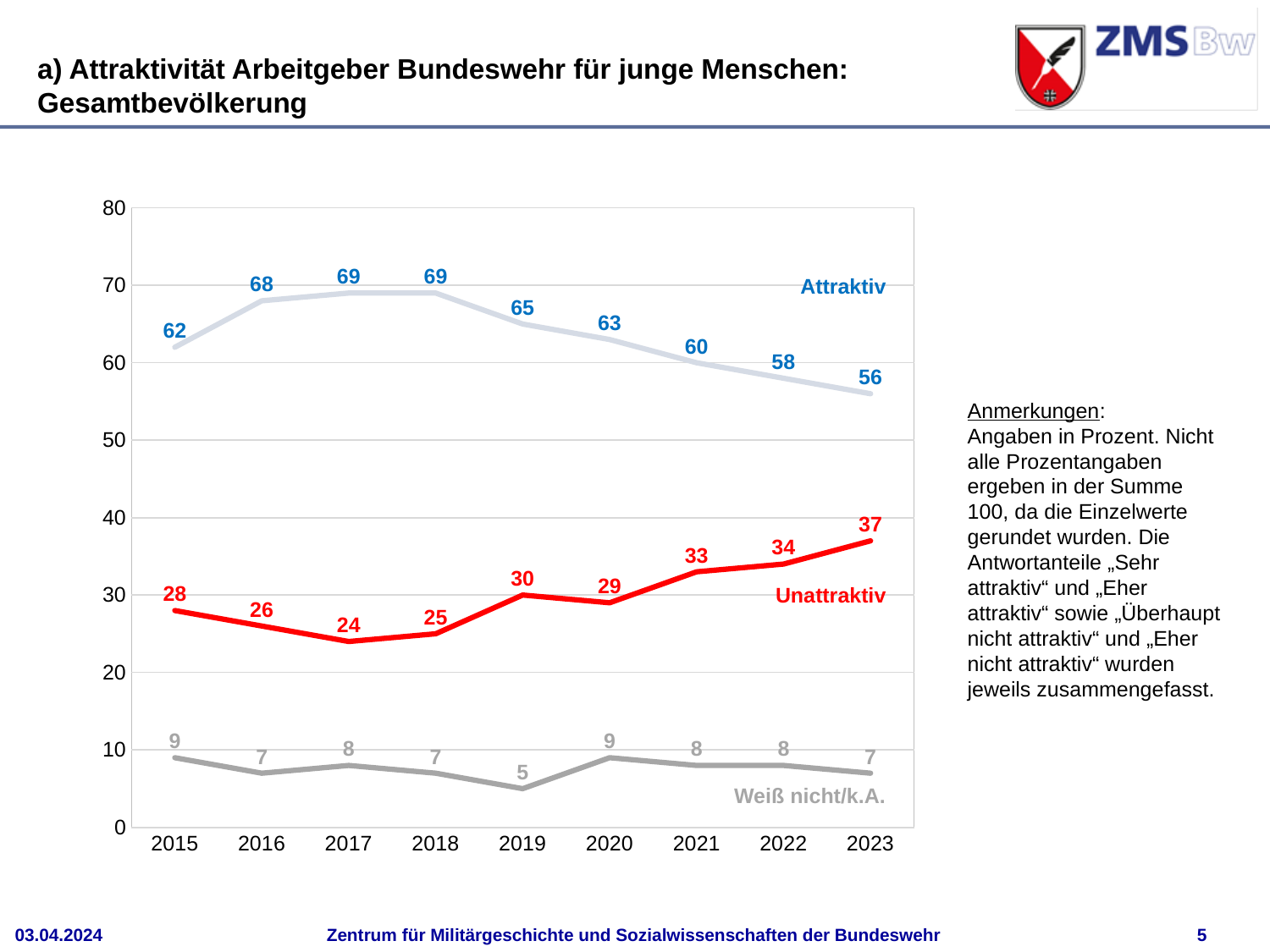

a) Attraktivität Arbeitgeber Bundeswehr für junge Menschen: Gesamtbevölkerung

### Chart

| Category | Datenreihe 1 | Spalte1 | Spalte2 |
|---|---|---|---|
| 2015 | 62.0 | 28.0 | 9.0 |
| 2016 | 68.0 | 26.0 | 7.0 |
| 2017 | 69.0 | 24.0 | 8.0 |
| 2018 | 69.0 | 25.0 | 7.0 |
| 2019 | 65.0 | 30.0 | 5.0 |
| 2020 | 63.0 | 29.0 | 9.0 |
| 2021 | 60.0 | 33.0 | 8.0 |
| 2022 | 58.0 | 34.0 | 8.0 |
| 2023 | 56.0 | 37.0 | 7.0 |
Attraktiv
Anmerkungen:
Angaben in Prozent. Nicht alle Prozentangaben ergeben in der Summe 100, da die Einzelwerte gerundet wurden. Die Antwortanteile „Sehr attraktiv“ und „Eher attraktiv“ sowie „Überhaupt nicht attraktiv“ und „Eher nicht attraktiv“ wurden jeweils zusammengefasst.
Unattraktiv
Weiß nicht/k.A.